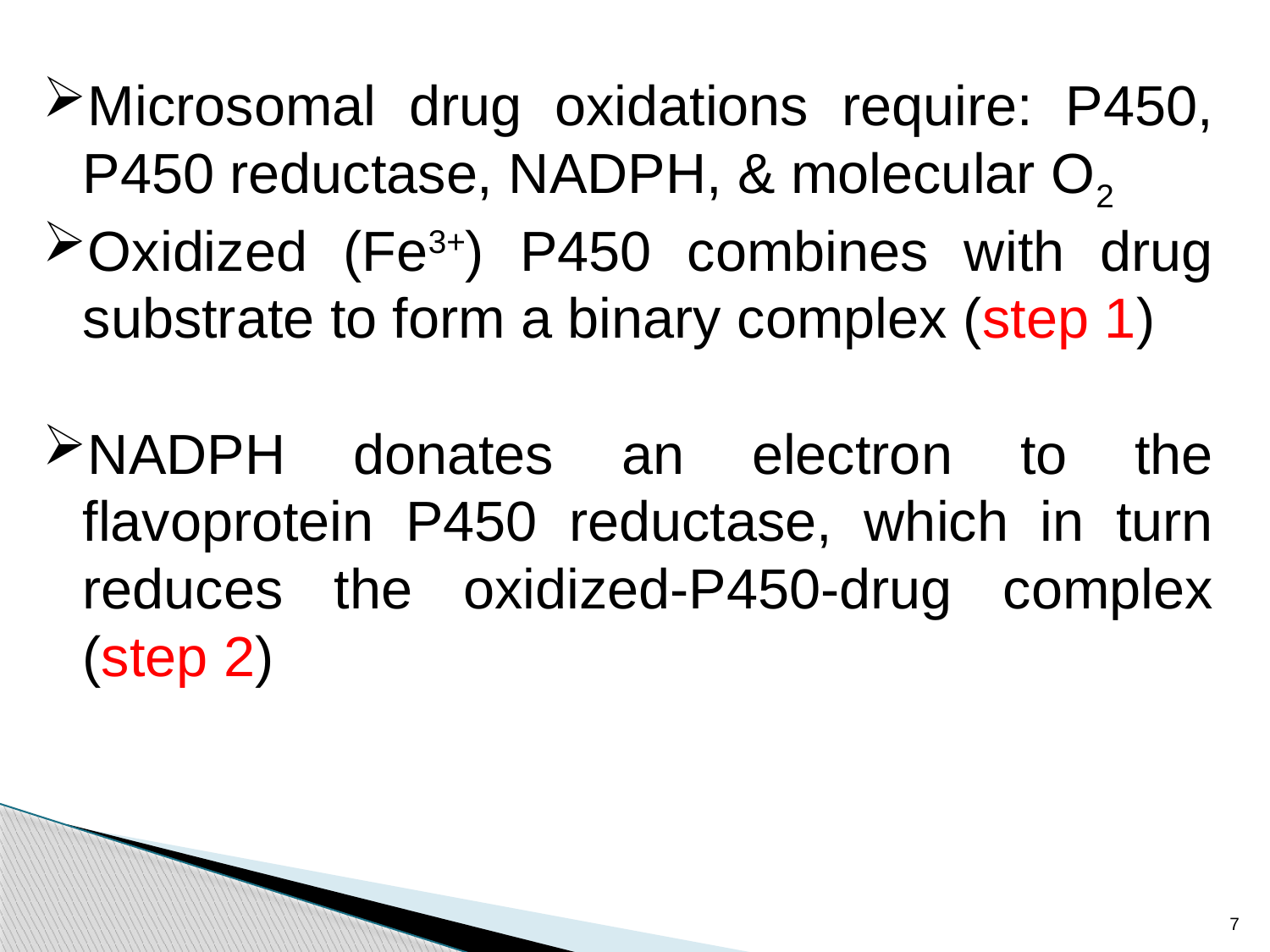

Microsomal drug oxidations require: P450, P450 reductase, NADPH, & molecular O2
Oxidized (Fe3+) P450 combines with drug substrate to form a binary complex (step 1)

NADPH donates an electron to the flavoprotein P450 reductase, which in turn reduces the oxidized-P450-drug complex (step 2)

7